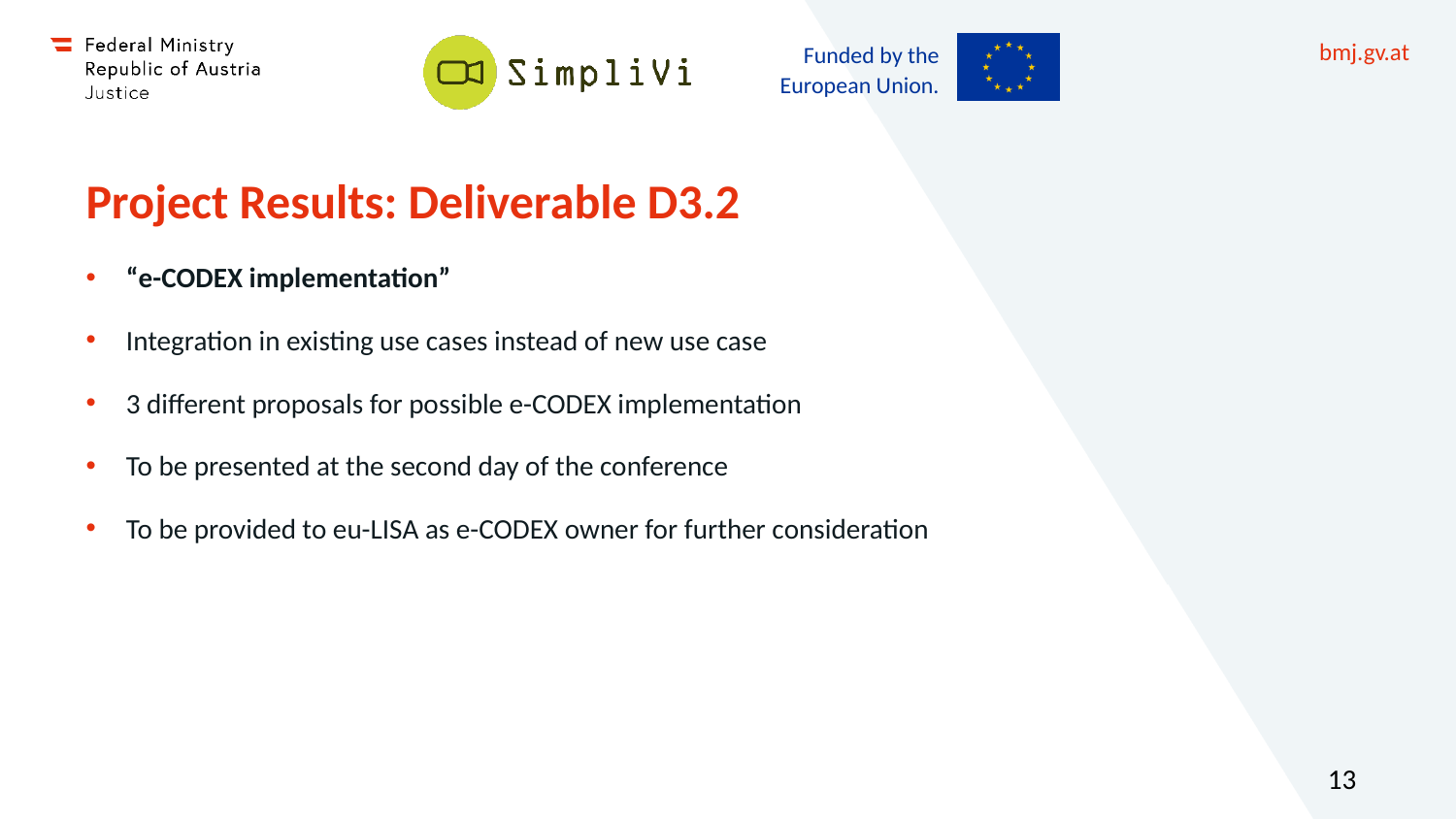

# Project Results: Deliverable D3.2
“e-CODEX implementation”
Integration in existing use cases instead of new use case
3 different proposals for possible e-CODEX implementation
To be presented at the second day of the conference
To be provided to eu-LISA as e-CODEX owner for further consideration
13